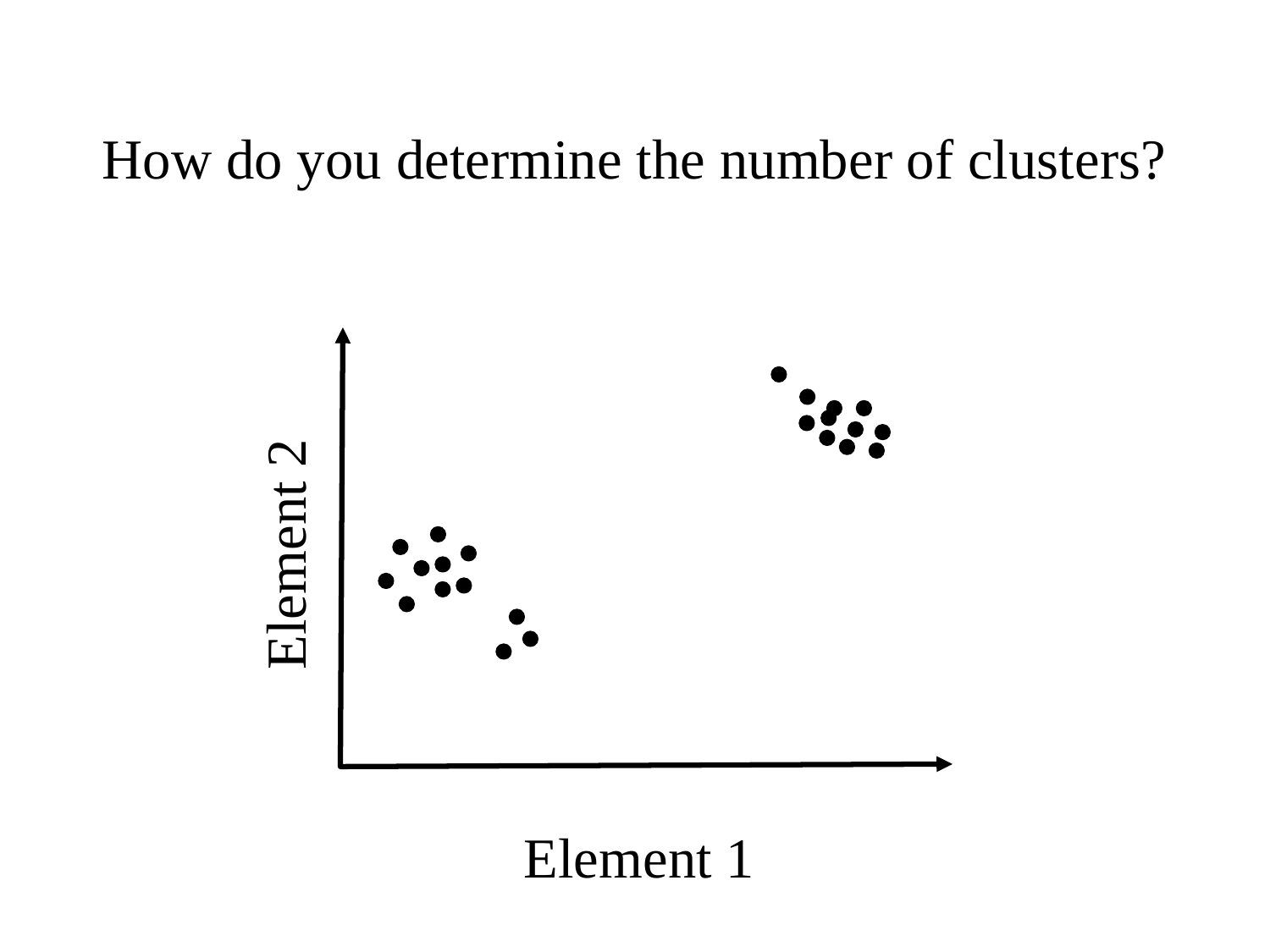

How do you determine the number of clusters?

Element 2

Element 1